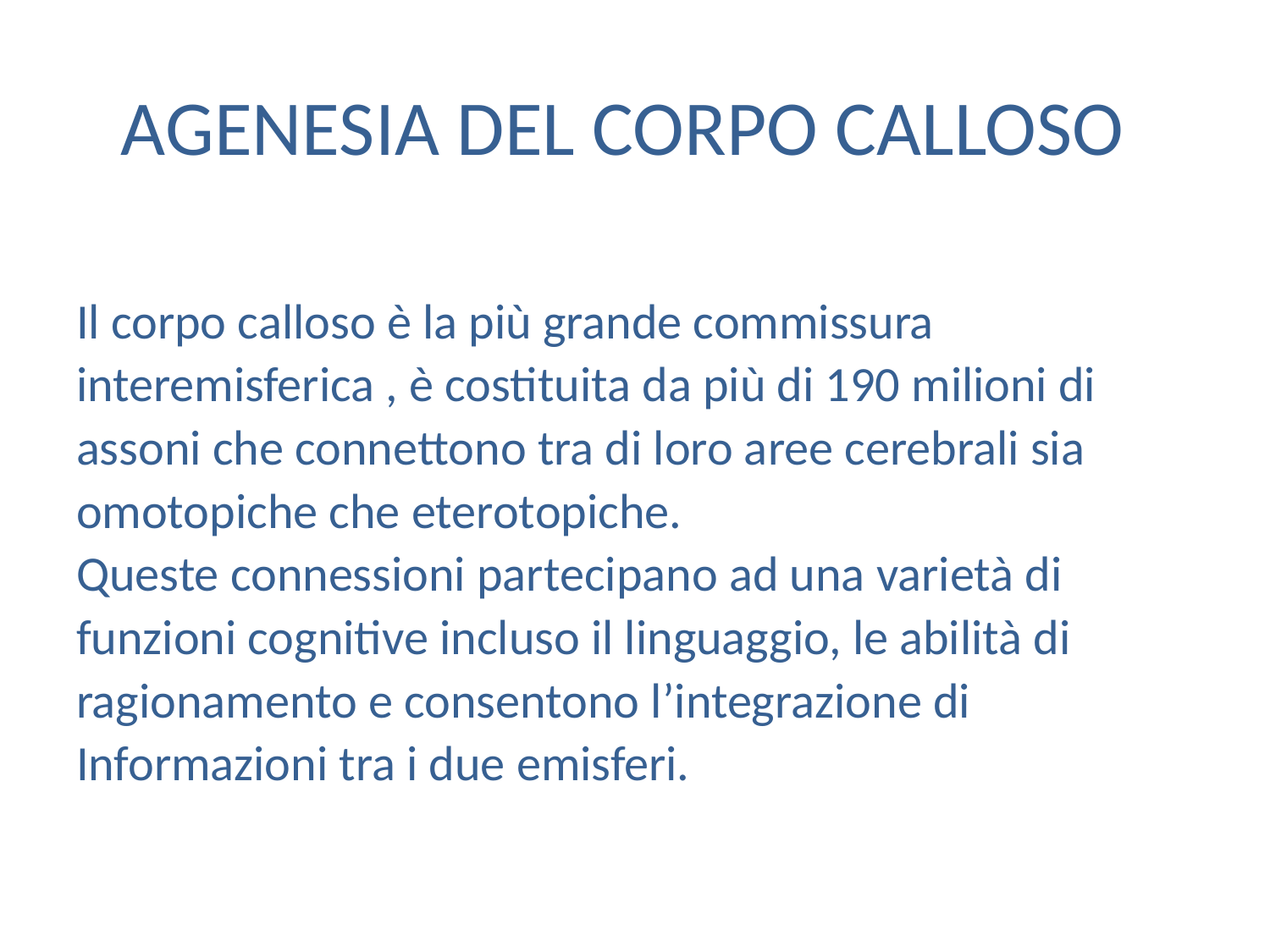

AGENESIA DEL CORPO CALLOSO

Il corpo calloso è la più grande commissura
interemisferica , è costituita da più di 190 milioni di
assoni che connettono tra di loro aree cerebrali sia
omotopiche che eterotopiche.
Queste connessioni partecipano ad una varietà di
funzioni cognitive incluso il linguaggio, le abilità di
ragionamento e consentono l’integrazione di
Informazioni tra i due emisferi.